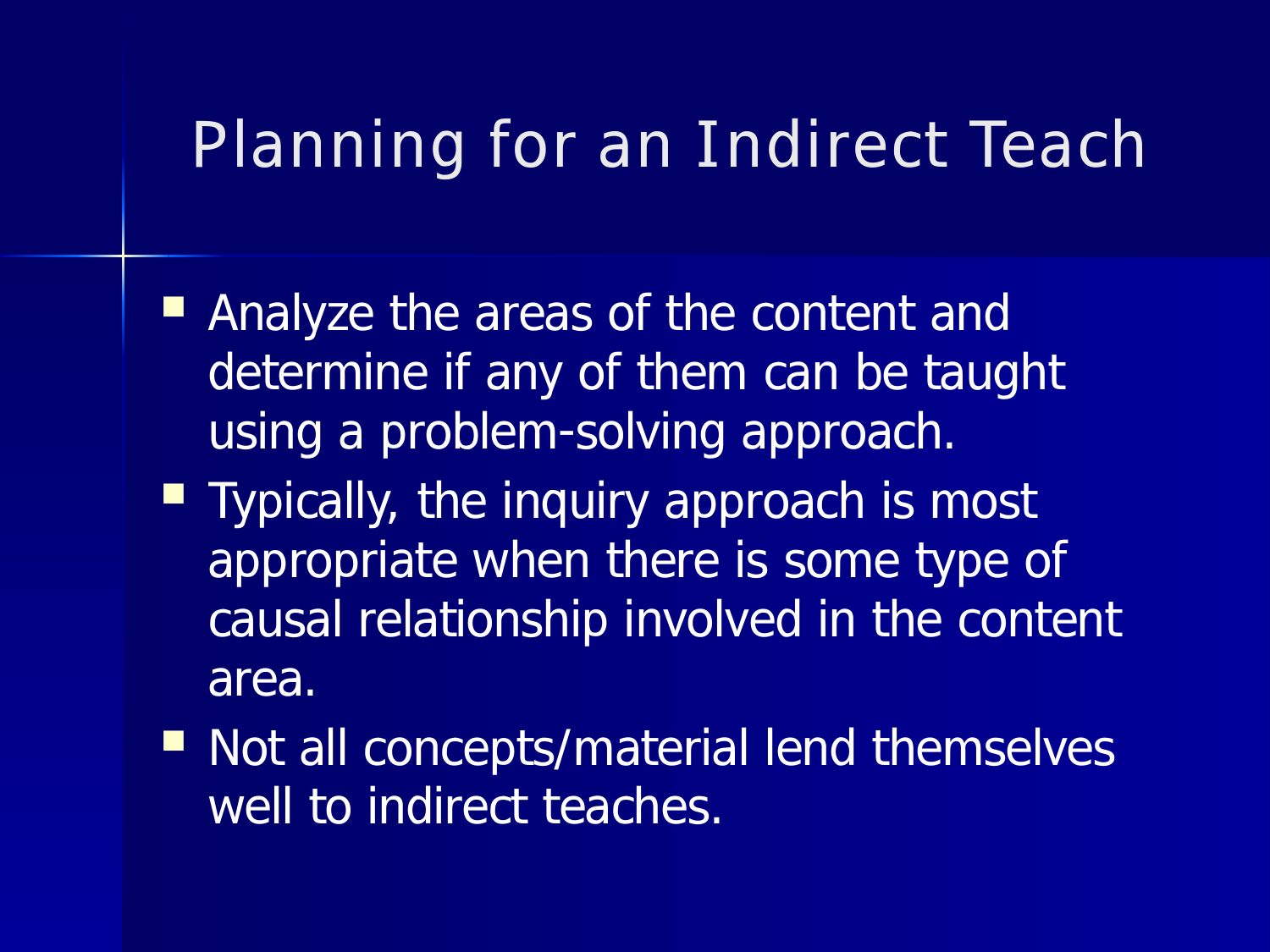

# Planning for an Indirect Teach
Analyze the areas of the content and determine if any of them can be taught using a problem-solving approach.
Typically, the inquiry approach is most appropriate when there is some type of causal relationship involved in the content area.
Not all concepts/material lend themselves well to indirect teaches.